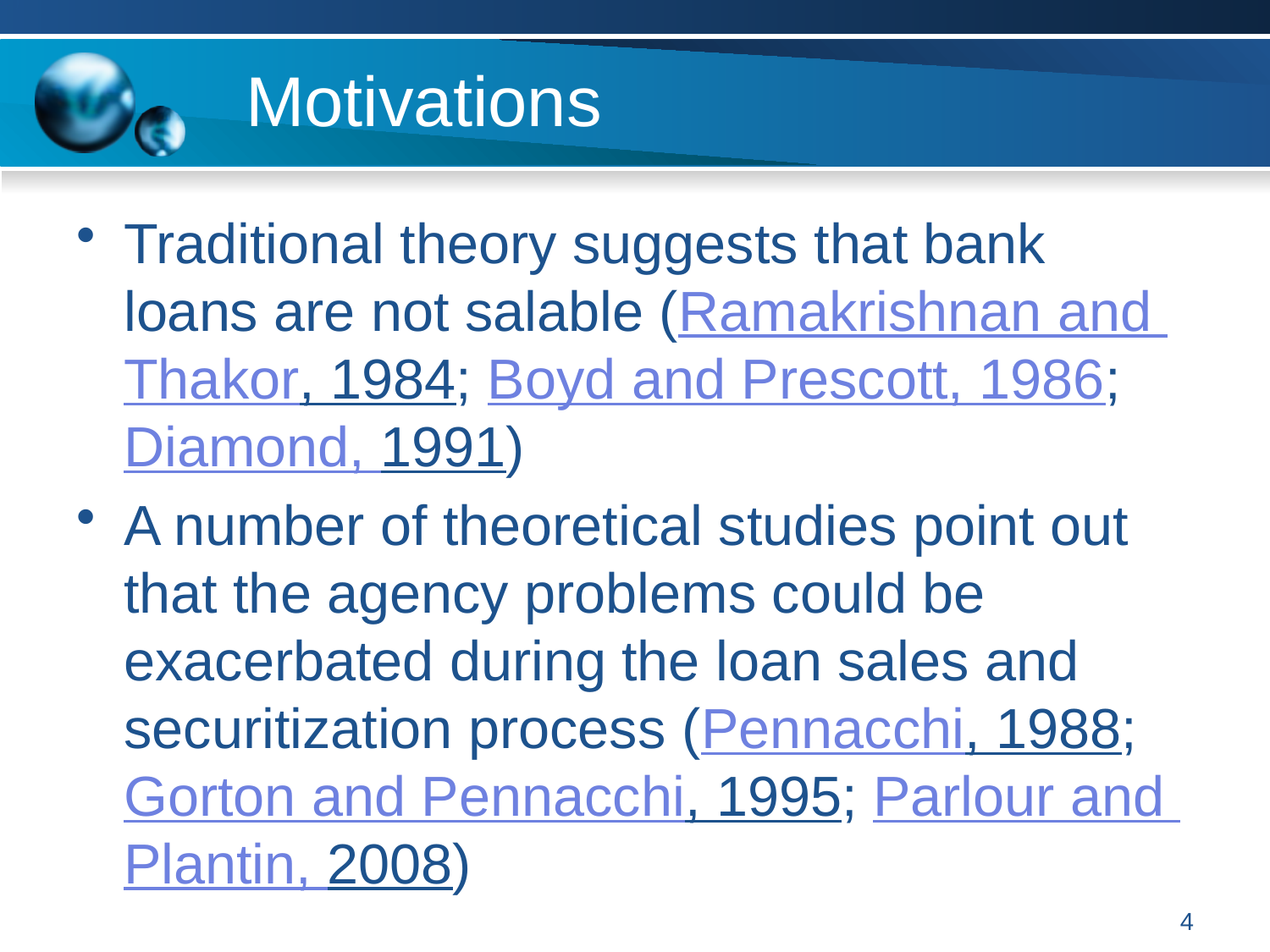

)
# Motivations
Traditional theory suggests that bank loans are not salable (Ramakrishnan and Thakor, 1984; Boyd and Prescott, 1986; Diamond, 1991)
A number of theoretical studies point out that the agency problems could be exacerbated during the loan sales and securitization process (Pennacchi, 1988; Gorton and Pennacchi, 1995; Parlour and Plantin, 2008)
4